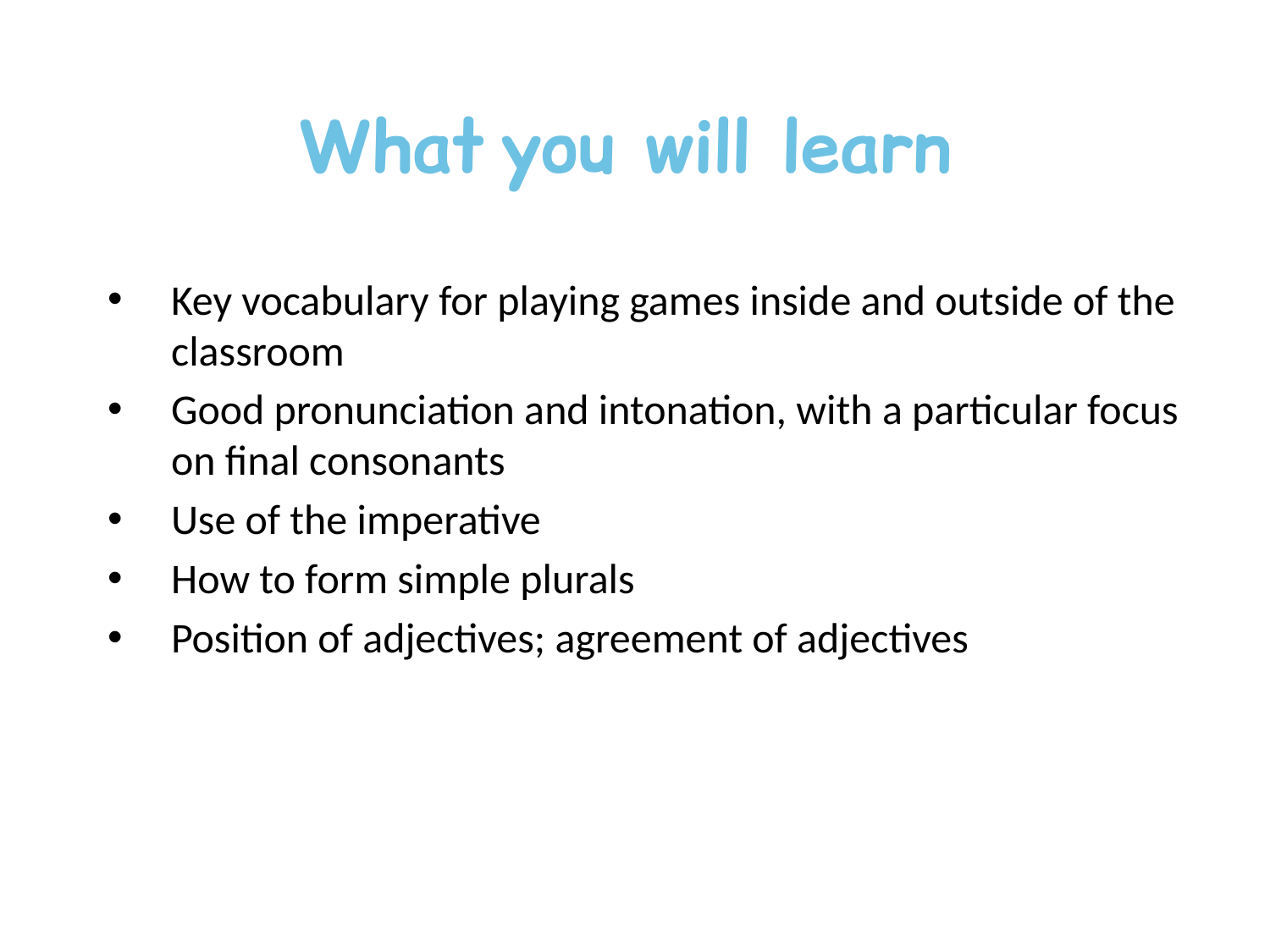

# What you will learn
Key vocabulary for playing games inside and outside of the classroom
Good pronunciation and intonation, with a particular focus on final consonants
Use of the imperative
How to form simple plurals
Position of adjectives; agreement of adjectives